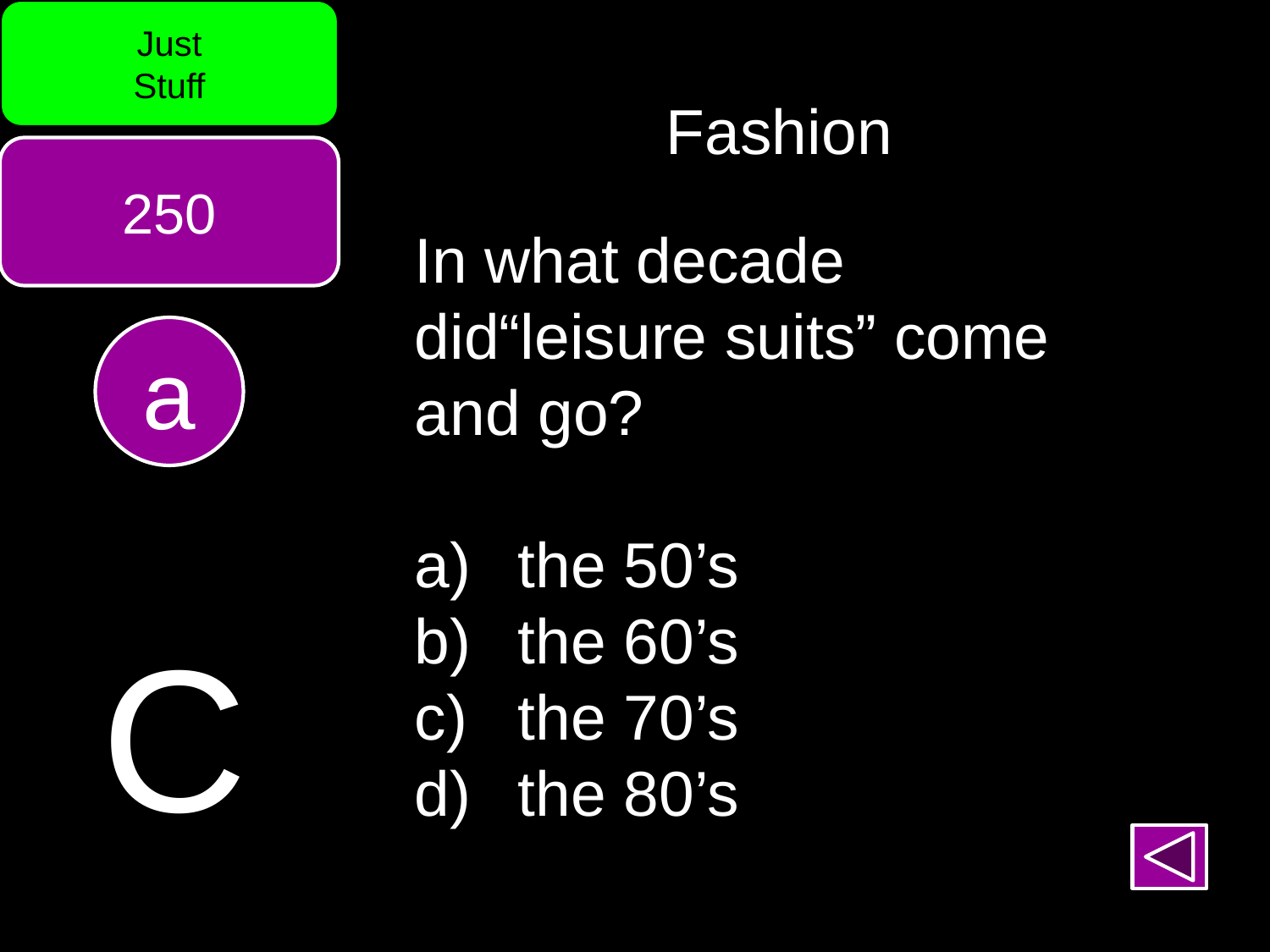

Just
Stuff
Fashion
250

In what decade did“leisure suits” come and go?

the 50’s
the 60’s
the 70’s
the 80’s

a
C